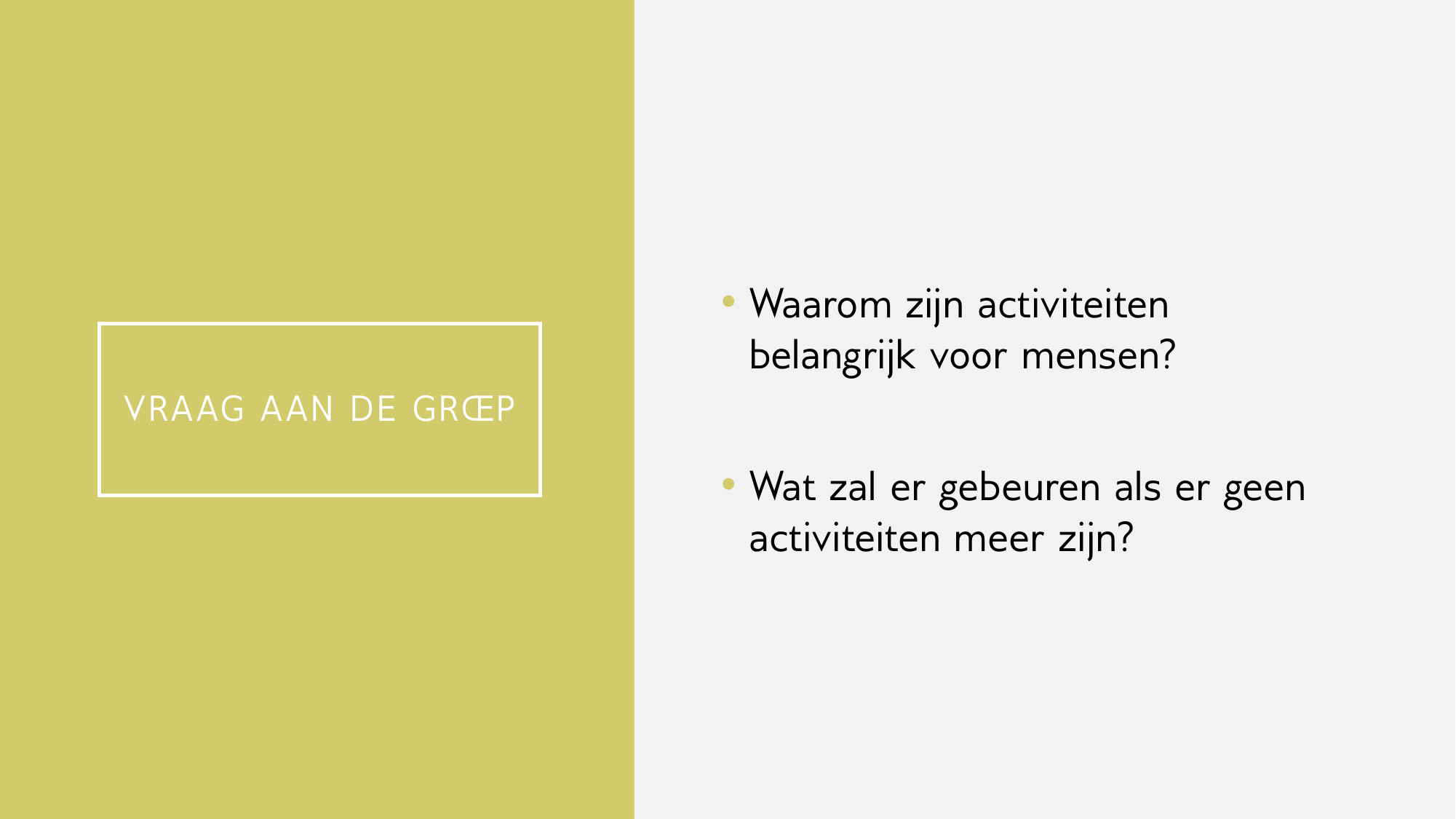

Waarom zijn activiteiten belangrijk voor mensen?

Wat zal er gebeuren als er geen activiteiten meer zijn?

# Vraag aan de groep